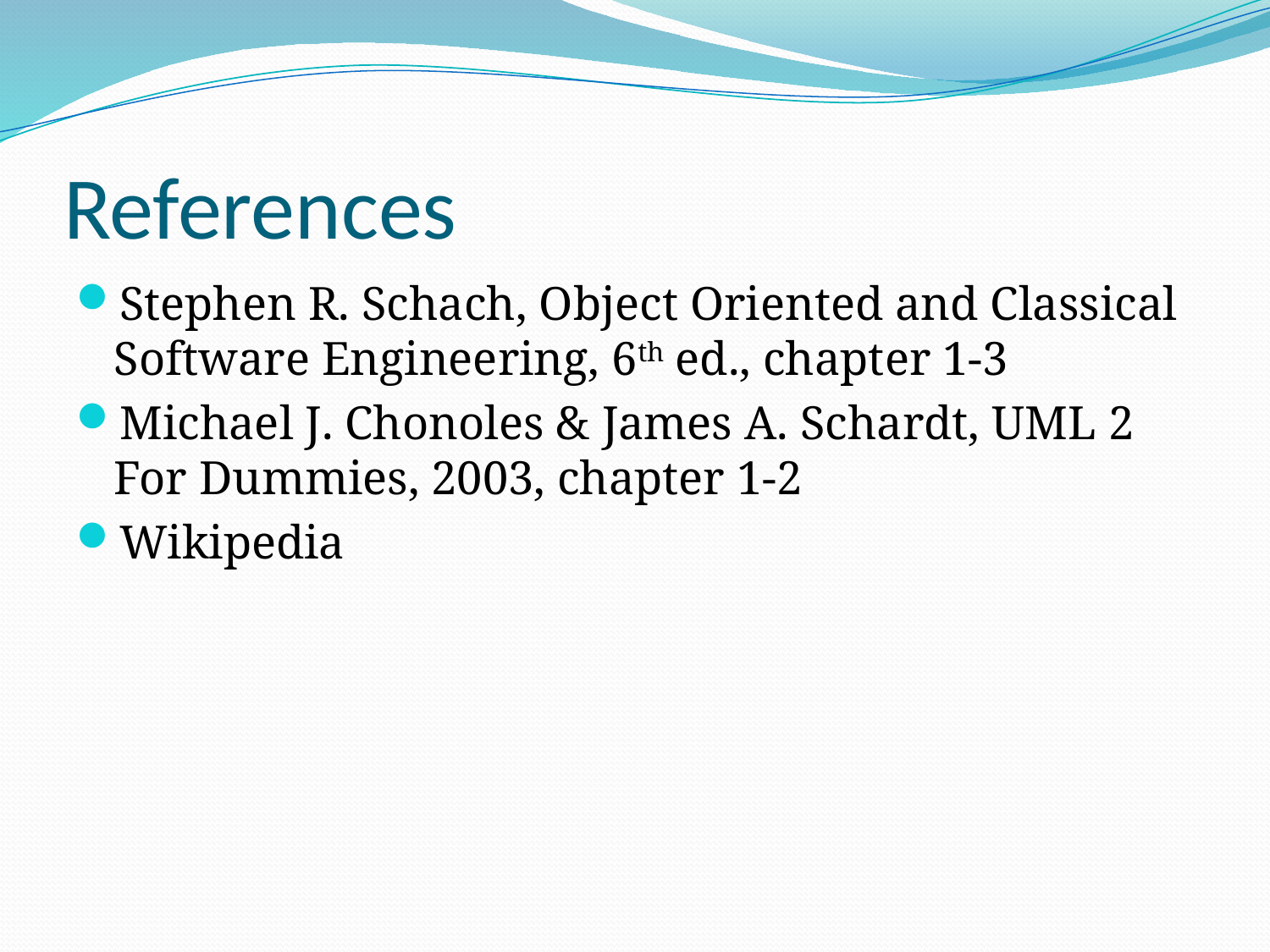

# References
Stephen R. Schach, Object Oriented and Classical Software Engineering, 6th ed., chapter 1-3
Michael J. Chonoles & James A. Schardt, UML 2 For Dummies, 2003, chapter 1-2
Wikipedia